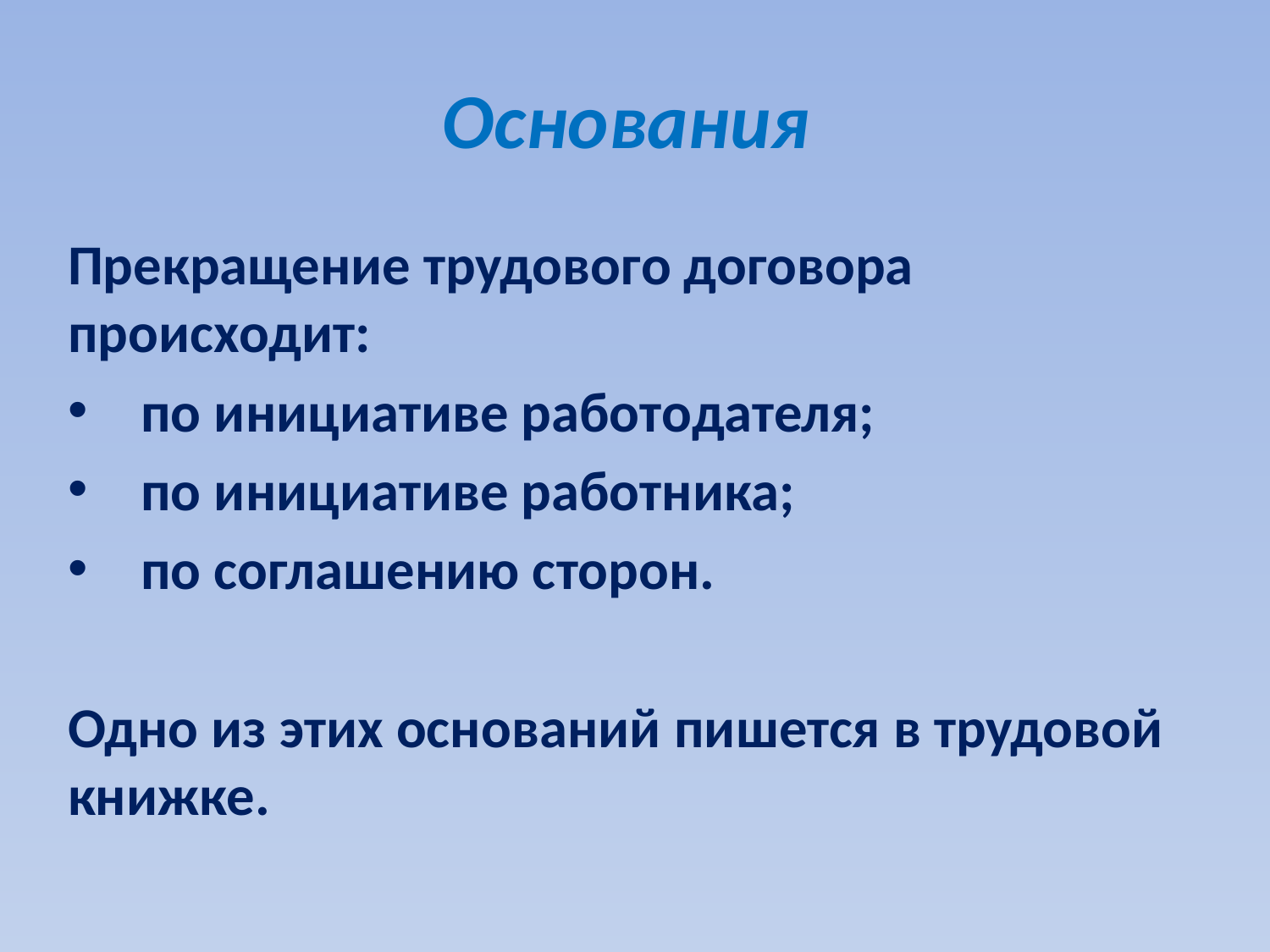

# Основания
Прекращение трудового договора происходит:
  по инициативе работодателя;
  по инициативе работника;
  по соглашению сторон.

Одно из этих оснований пишется в трудовой книжке.